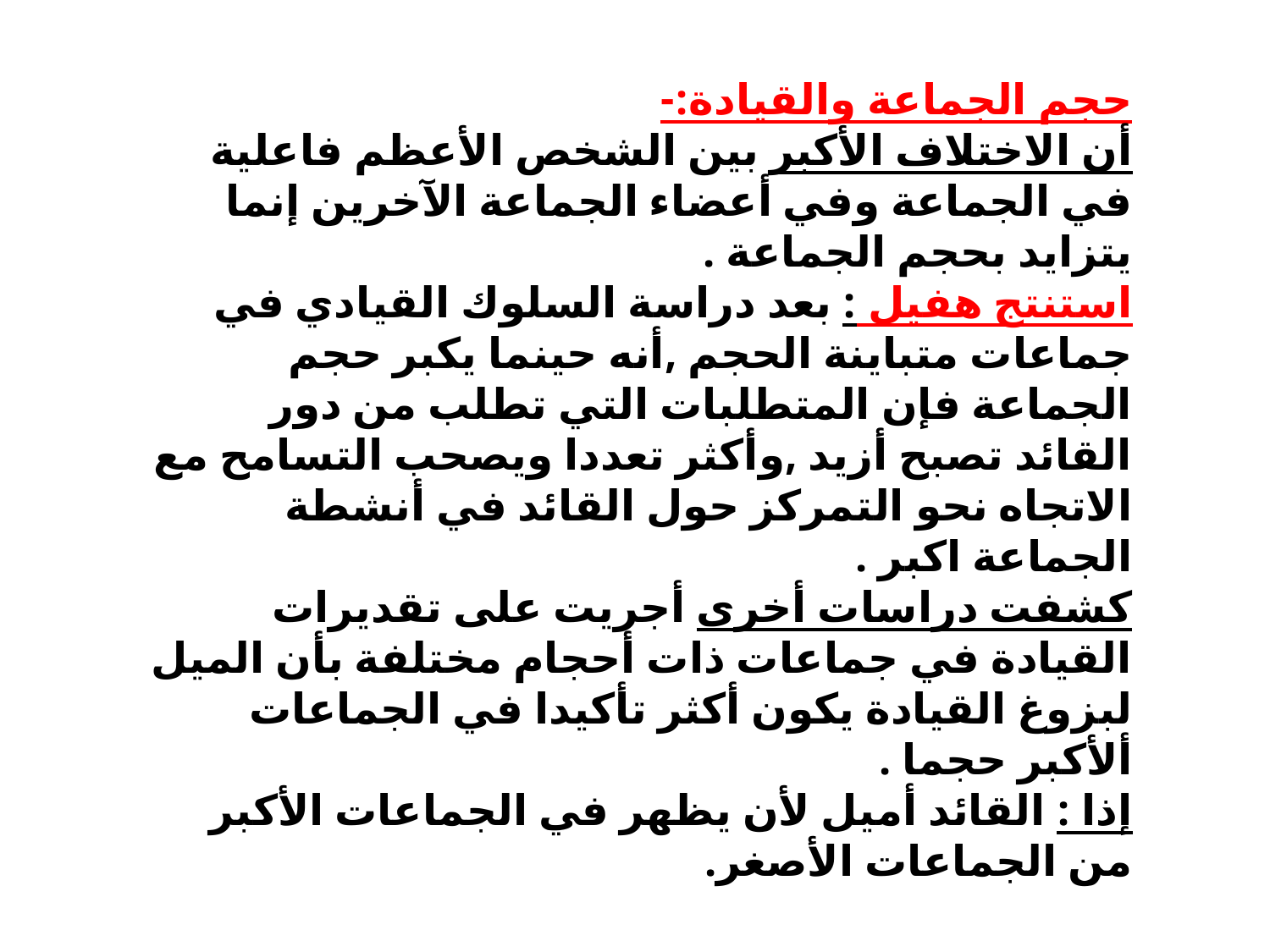

حجم الجماعة والقيادة:-
أن الاختلاف الأكبر بين الشخص الأعظم فاعلية في الجماعة وفي أعضاء الجماعة الآخرين إنما يتزايد بحجم الجماعة .
استنتج هفيل : بعد دراسة السلوك القيادي في جماعات متباينة الحجم ,أنه حينما يكبر حجم الجماعة فإن المتطلبات التي تطلب من دور القائد تصبح أزيد ,وأكثر تعددا ويصحب التسامح مع الاتجاه نحو التمركز حول القائد في أنشطة الجماعة اكبر .
كشفت دراسات أخرى أجريت على تقديرات القيادة في جماعات ذات أحجام مختلفة بأن الميل لبزوغ القيادة يكون أكثر تأكيدا في الجماعات ألأكبر حجما .
إذا : القائد أميل لأن يظهر في الجماعات الأكبر من الجماعات الأصغر.